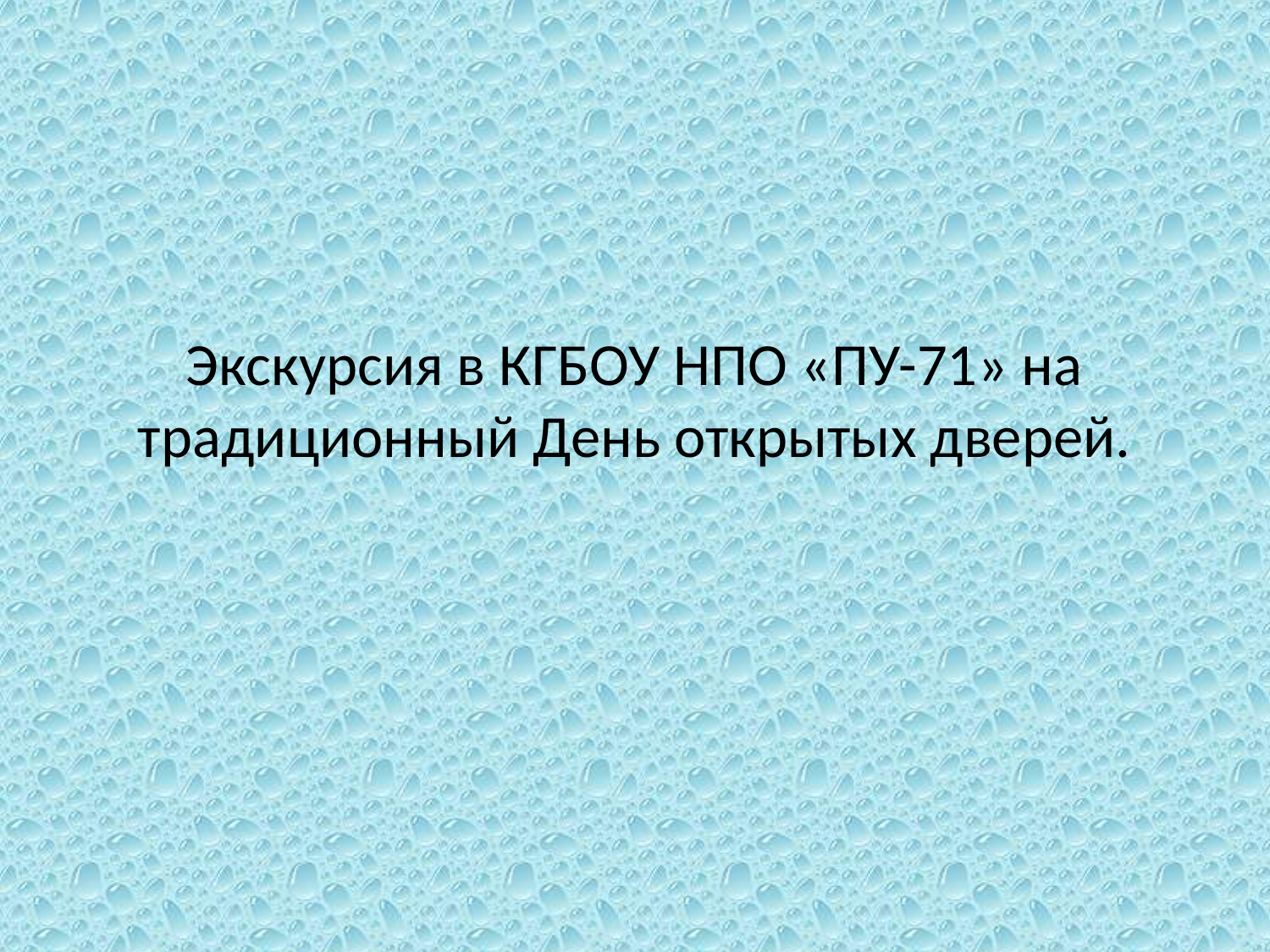

# Экскурсия в КГБОУ НПО «ПУ-71» на традиционный День открытых дверей.